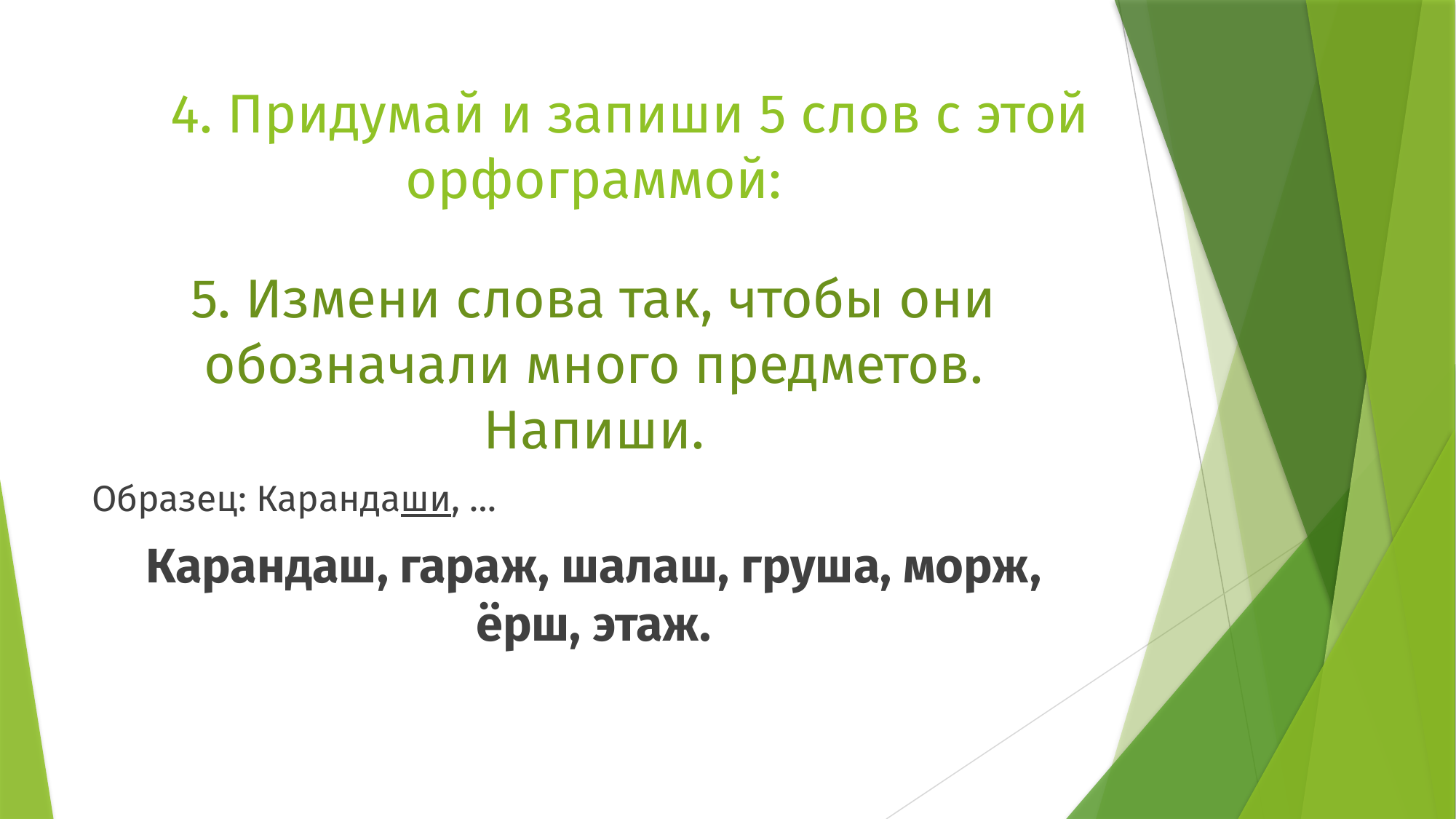

# 4. Придумай и запиши 5 слов с этой орфограммой:
5. Измени слова так, чтобы они обозначали много предметов. Напиши.
Образец: Карандаши, …
Карандаш, гараж, шалаш, груша, морж, ёрш, этаж.